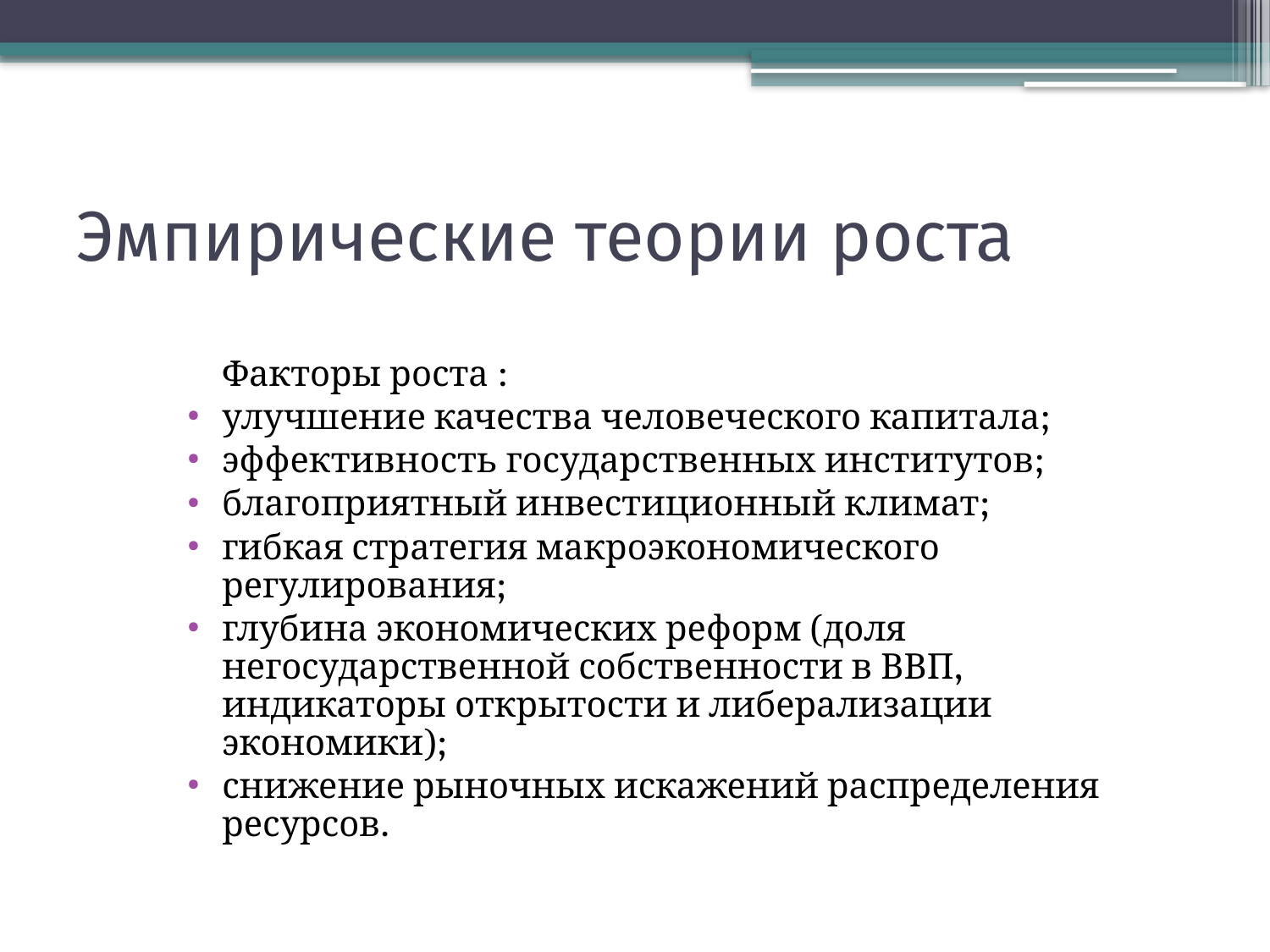

# Эмпирические теории роста
	Факторы роста :
улучшение качества человеческого капитала;
эффективность государственных институтов;
благоприятный инвестиционный климат;
гибкая стратегия макроэкономического регулирования;
глубина экономических реформ (доля негосударственной собственности в ВВП, индикаторы открытости и либерализации экономики);
снижение рыночных искажений распределения ресурсов.